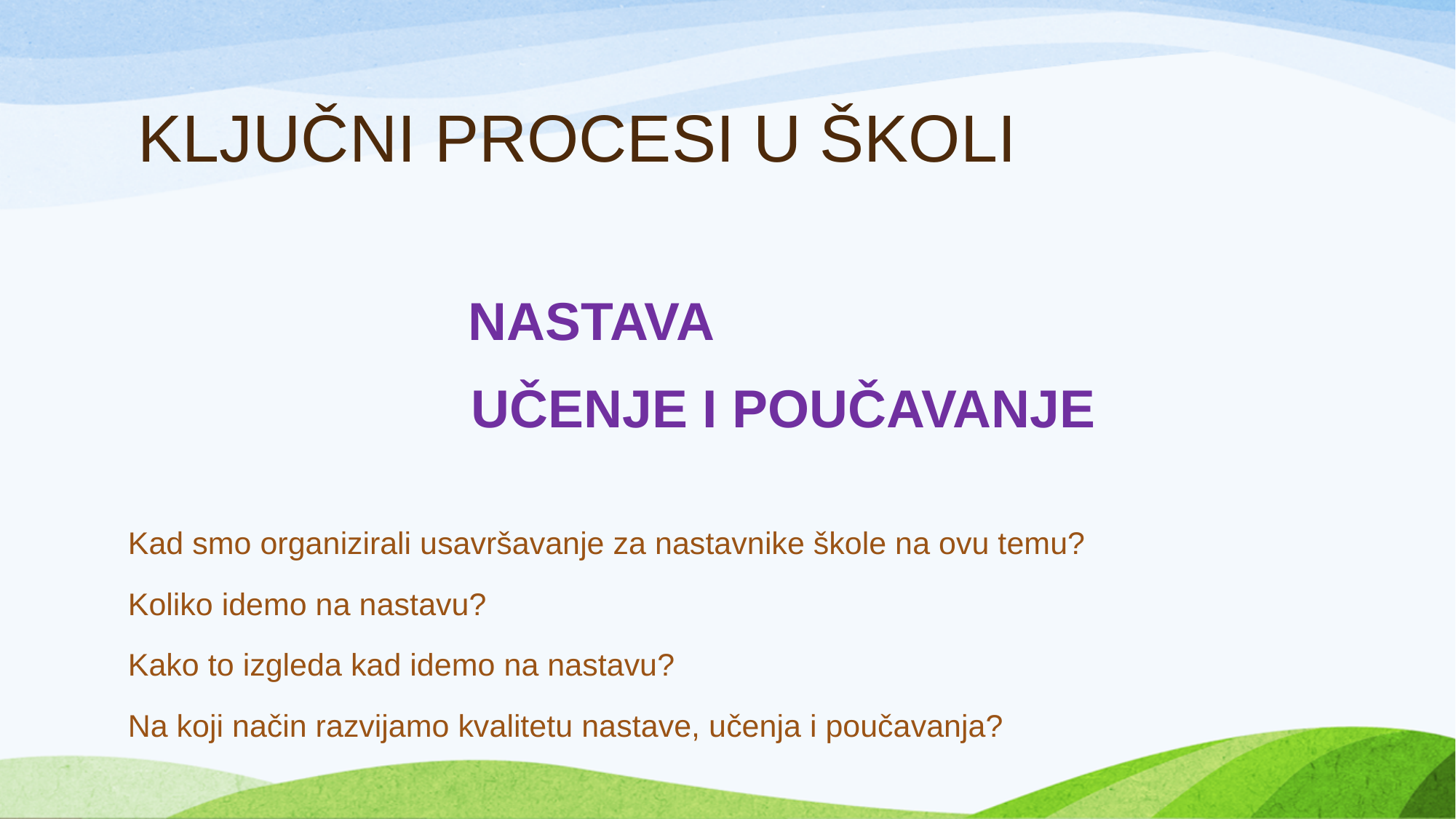

# KLJUČNI PROCESI U ŠKOLI

                                       NASTAVA
                       UČENJE I POUČAVANJE

Kad smo organizirali usavršavanje za nastavnike škole na ovu temu?
Koliko idemo na nastavu?
Kako to izgleda kad idemo na nastavu?
Na koji način razvijamo kvalitetu nastave, učenja i poučavanja?